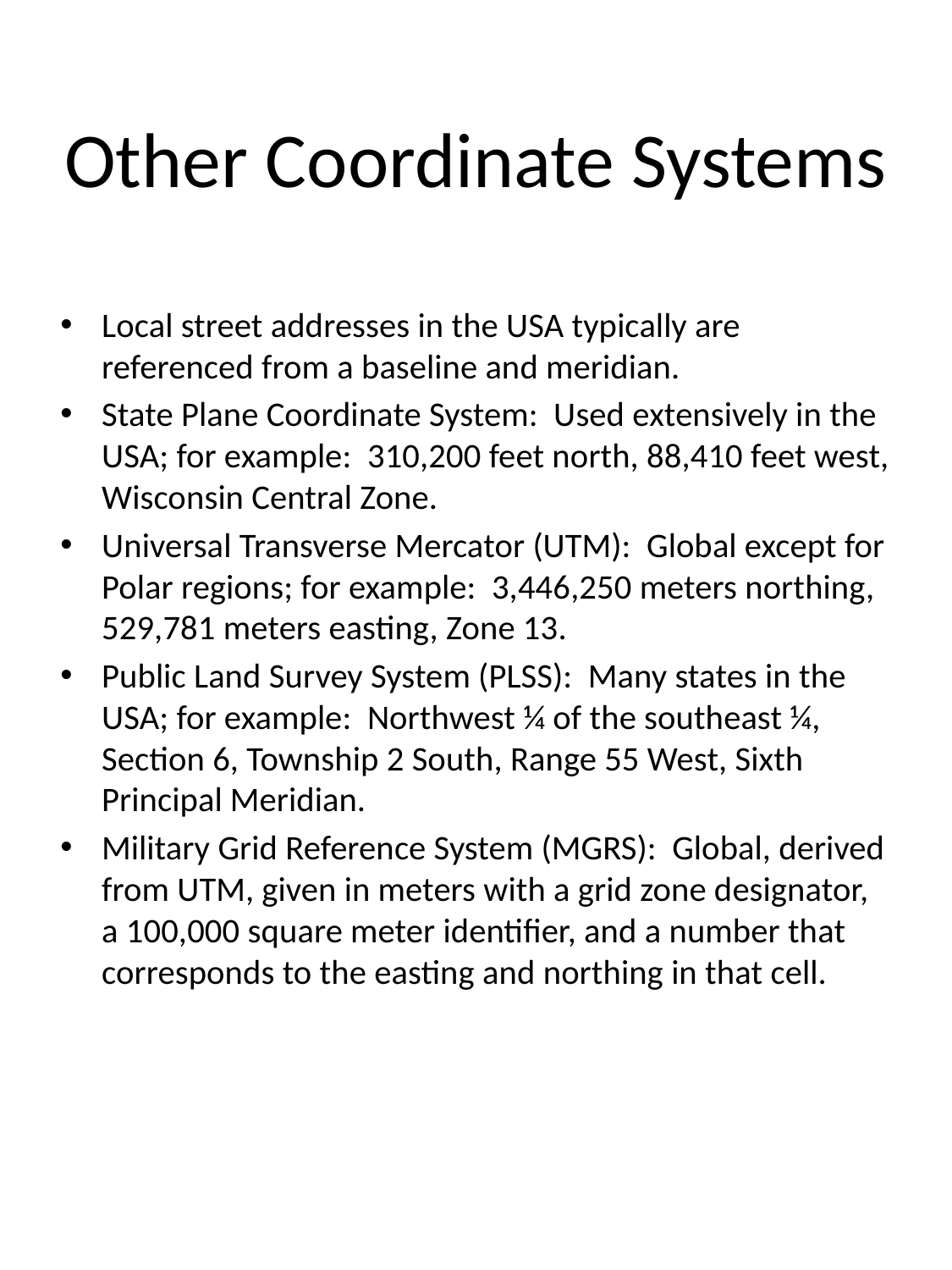

# Other Coordinate Systems
Local street addresses in the USA typically are referenced from a baseline and meridian.
State Plane Coordinate System:  Used extensively in the USA; for example:  310,200 feet north, 88,410 feet west, Wisconsin Central Zone.
Universal Transverse Mercator (UTM):  Global except for Polar regions; for example:  3,446,250 meters northing, 529,781 meters easting, Zone 13.
Public Land Survey System (PLSS):  Many states in the USA; for example:  Northwest ¼ of the southeast ¼, Section 6, Township 2 South, Range 55 West, Sixth Principal Meridian.
Military Grid Reference System (MGRS):  Global, derived from UTM, given in meters with a grid zone designator, a 100,000 square meter identifier, and a number that corresponds to the easting and northing in that cell.